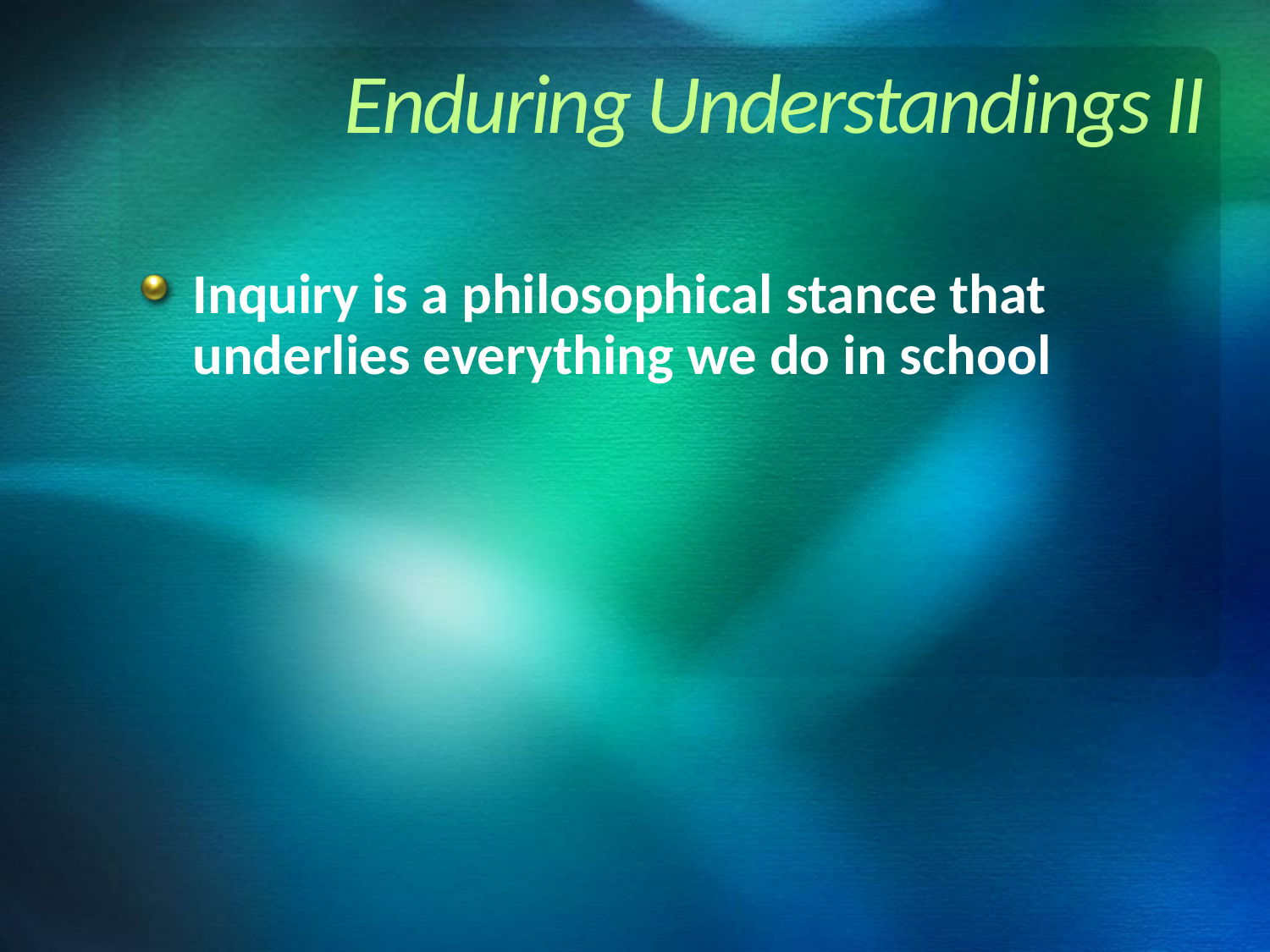

# Enduring Understandings II
Inquiry is a philosophical stance that underlies everything we do in school